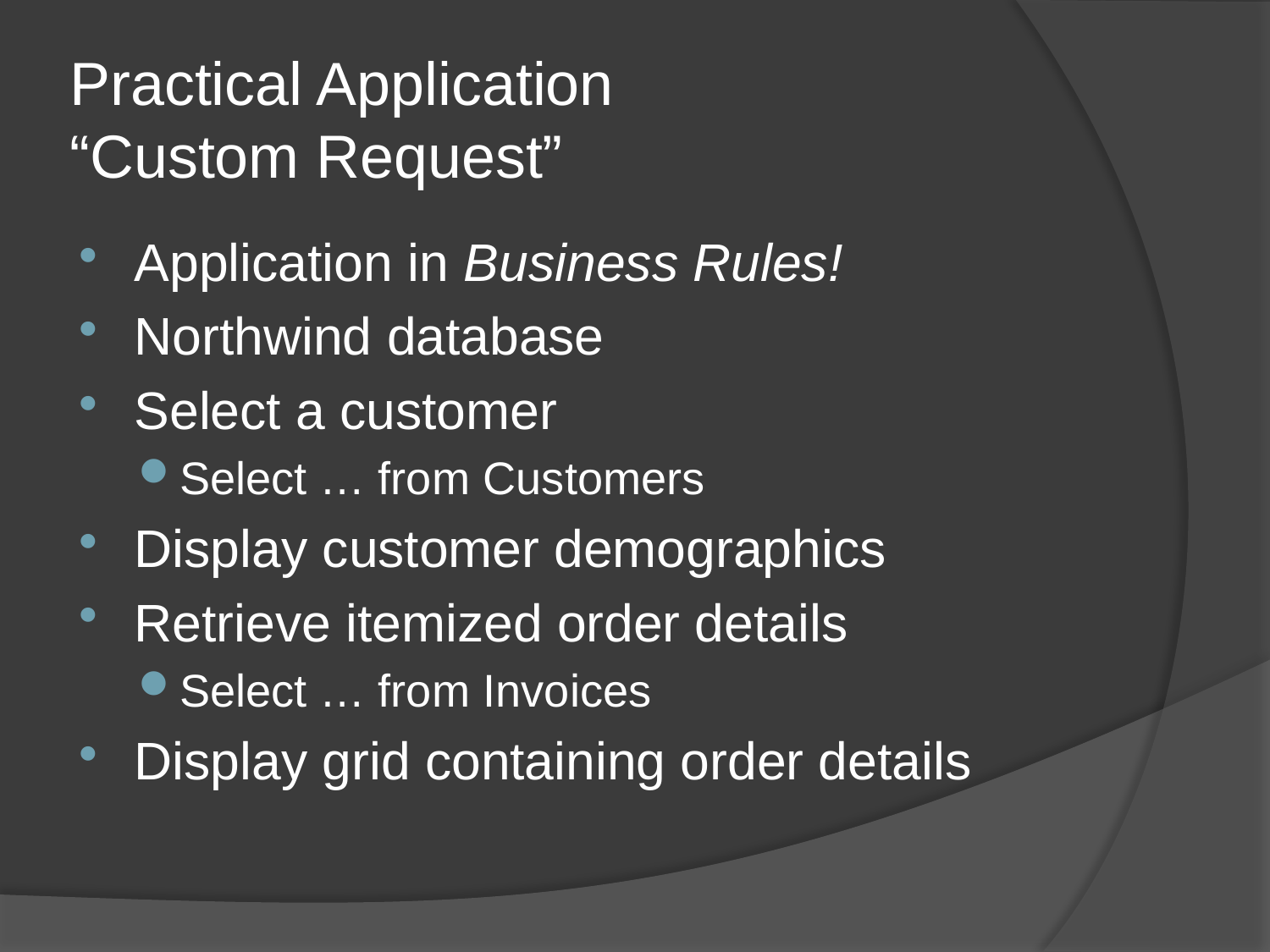

# Practical Application “Custom Request”
Application in Business Rules!
Northwind database
Select a customer
Select … from Customers
Display customer demographics
Retrieve itemized order details
Select … from Invoices
Display grid containing order details